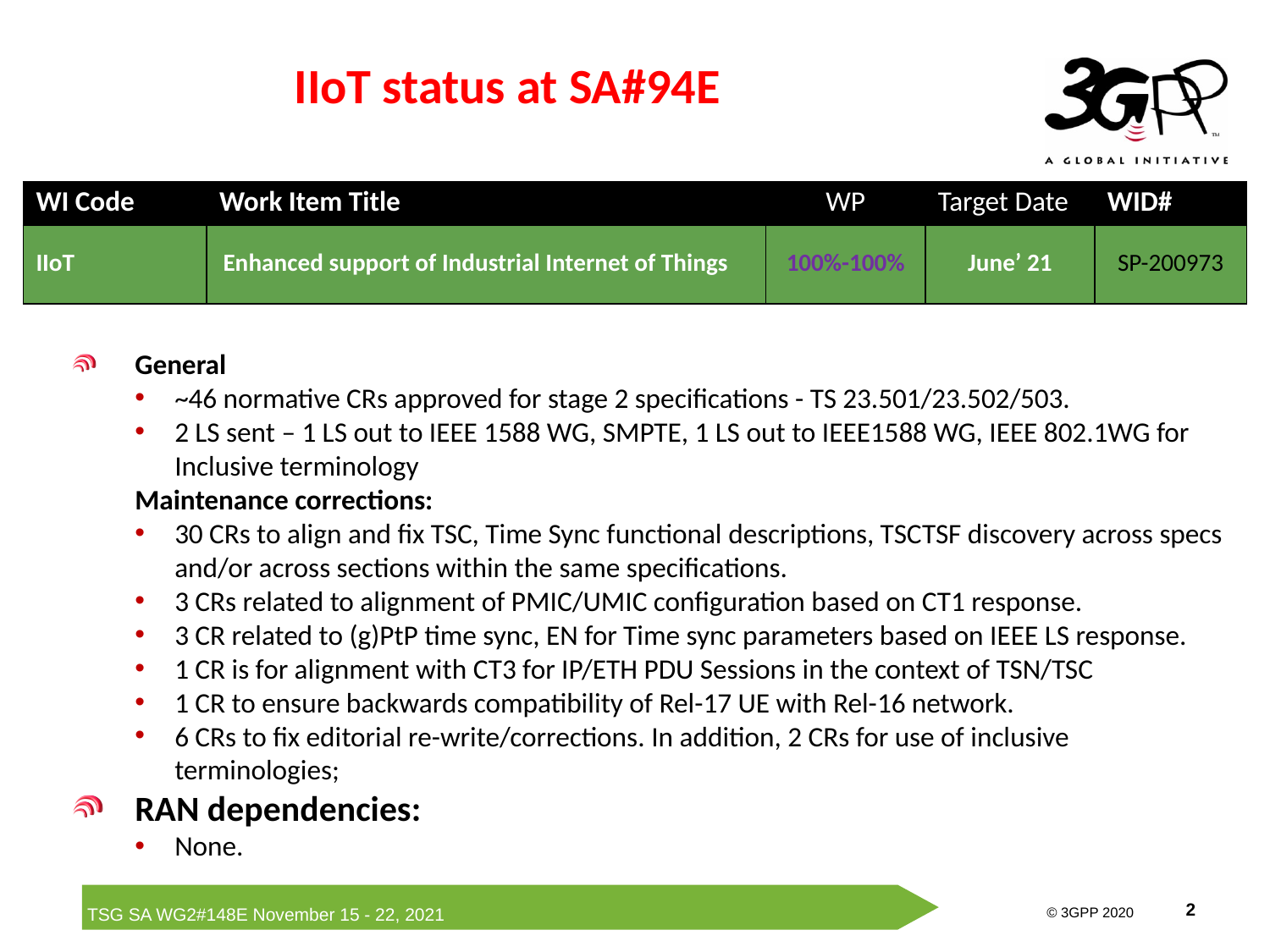

# IIoT status at SA#94E
| WI Code | Work Item Title | WP | Target Date | WID# |
| --- | --- | --- | --- | --- |
| IIoT | Enhanced support of Industrial Internet of Things | 100%-100% | June’ 21 | SP-200973 |
General
~46 normative CRs approved for stage 2 specifications - TS 23.501/23.502/503.
2 LS sent – 1 LS out to IEEE 1588 WG, SMPTE, 1 LS out to IEEE1588 WG, IEEE 802.1WG for Inclusive terminology
Maintenance corrections:
30 CRs to align and fix TSC, Time Sync functional descriptions, TSCTSF discovery across specs and/or across sections within the same specifications.
3 CRs related to alignment of PMIC/UMIC configuration based on CT1 response.
3 CR related to (g)PtP time sync, EN for Time sync parameters based on IEEE LS response.
1 CR is for alignment with CT3 for IP/ETH PDU Sessions in the context of TSN/TSC
1 CR to ensure backwards compatibility of Rel-17 UE with Rel-16 network.
6 CRs to fix editorial re-write/corrections. In addition, 2 CRs for use of inclusive terminologies;
RAN dependencies:
None.